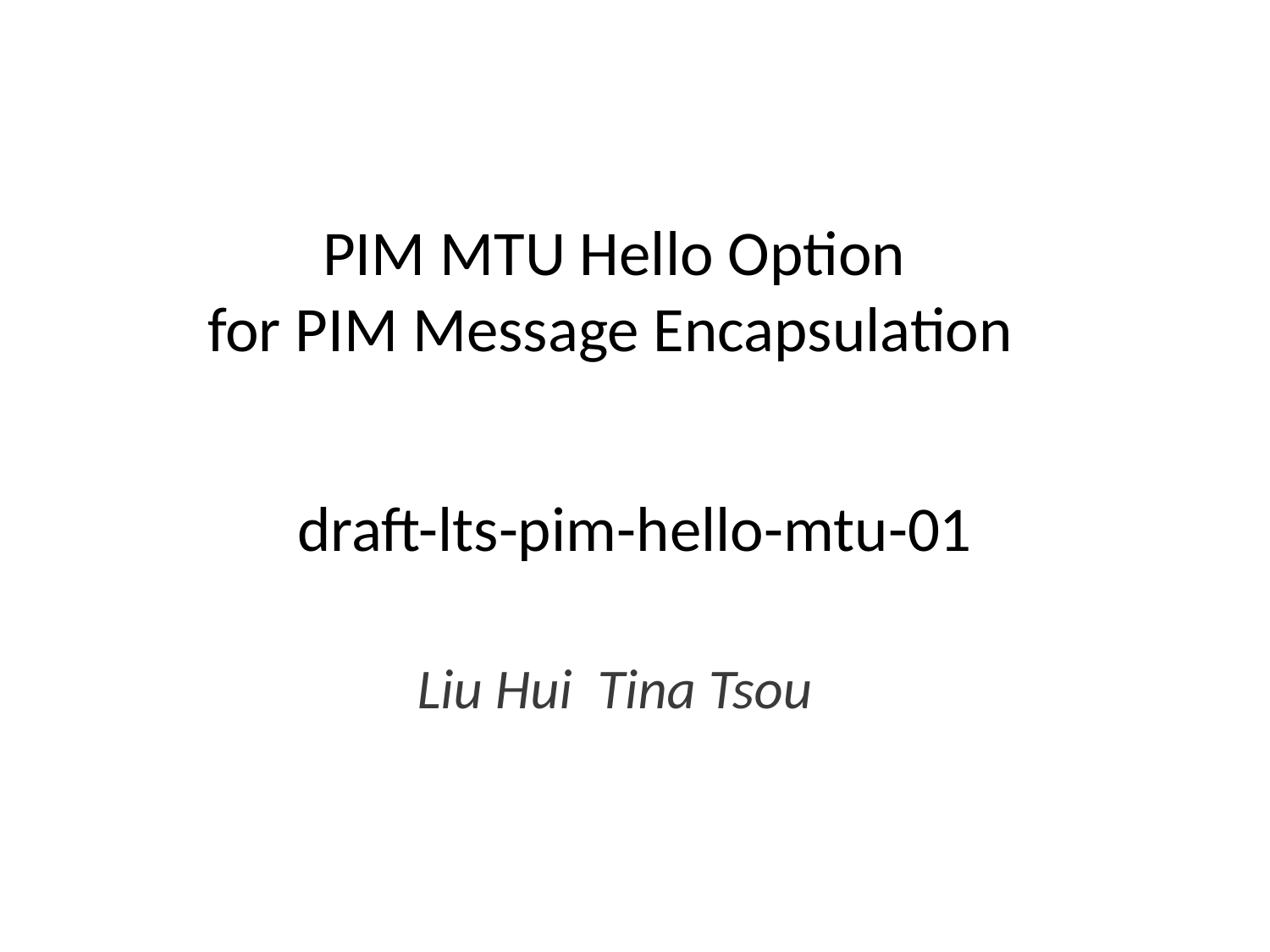

PIM MTU Hello Option
for PIM Message Encapsulation
# draft-lts-pim-hello-mtu-01
Liu Hui  Tina Tsou